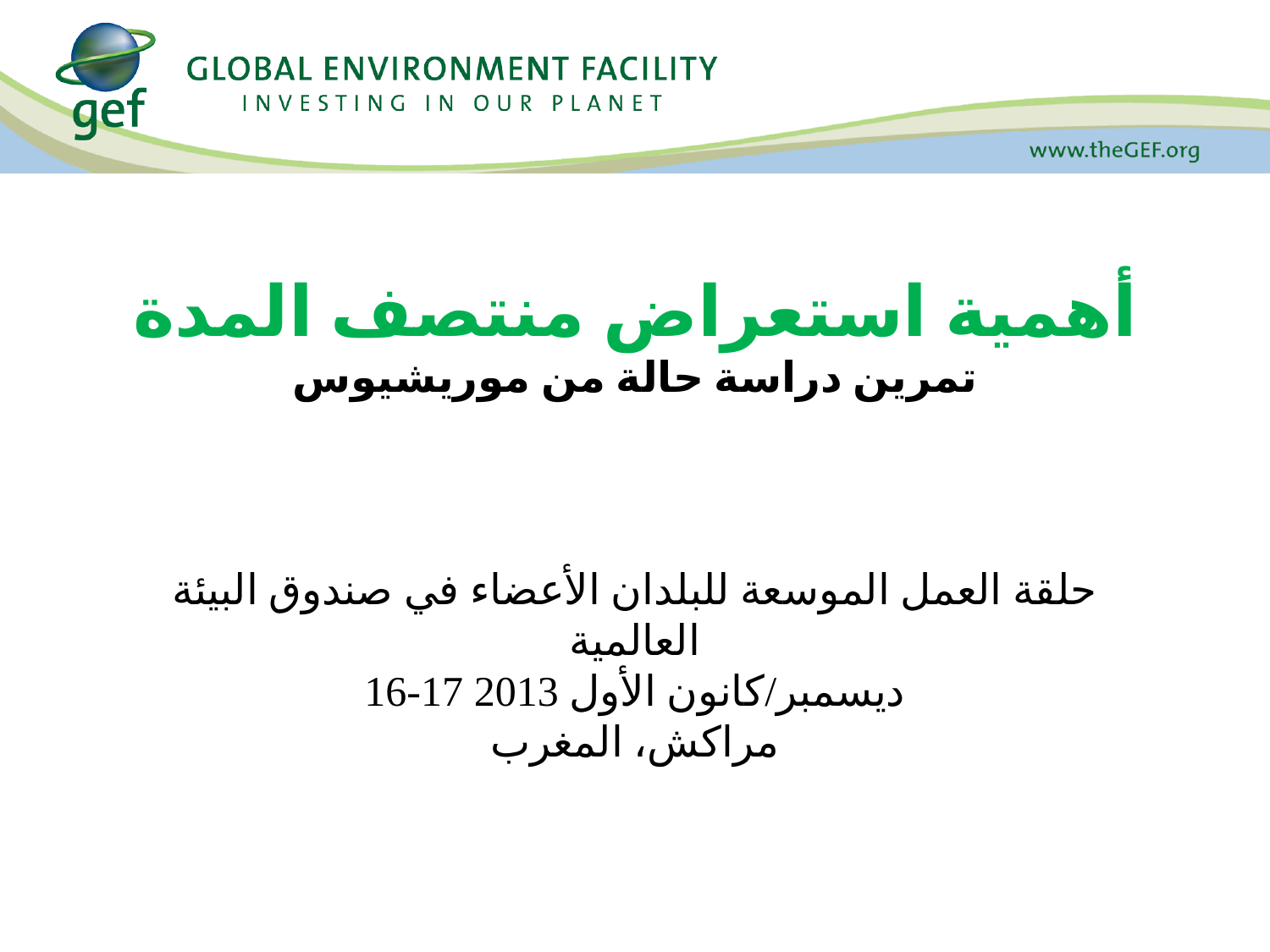

# أهمية استعراض منتصف المدة تمرين دراسة حالة من موريشيوس

حلقة العمل الموسعة للبلدان الأعضاء في صندوق البيئة العالمية
16-17 ديسمبر/كانون الأول 2013
مراكش، المغرب